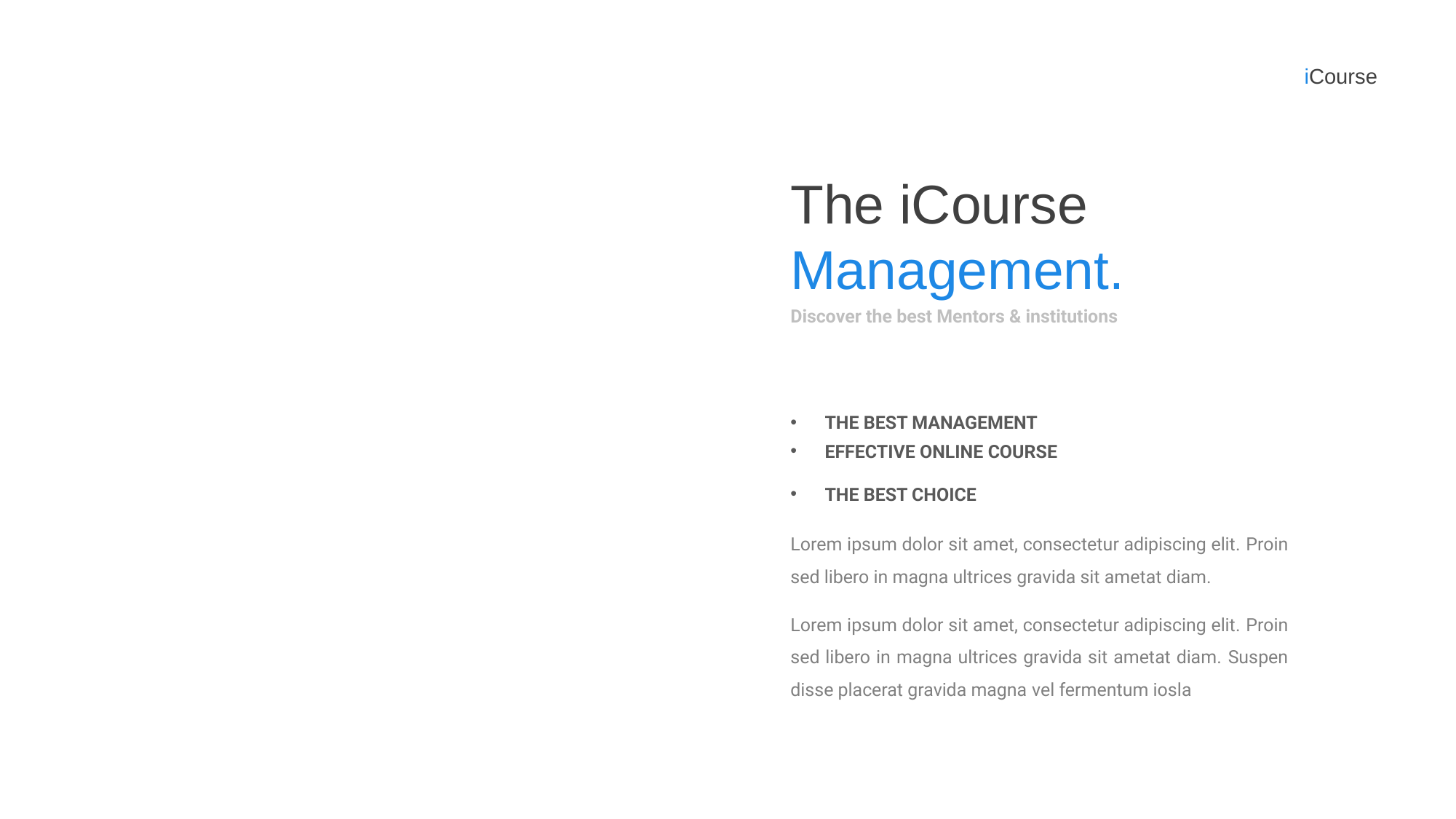

iCourse

The iCourse Management.
Discover the best Mentors & institutions

THE BEST MANAGEMENT
EFFECTIVE ONLINE COURSE
THE BEST CHOICE
Lorem ipsum dolor sit amet, consectetur adipiscing elit. Proin sed libero in magna ultrices gravida sit ametat diam.
Lorem ipsum dolor sit amet, consectetur adipiscing elit. Proin sed libero in magna ultrices gravida sit ametat diam. Suspen disse placerat gravida magna vel fermentum iosla